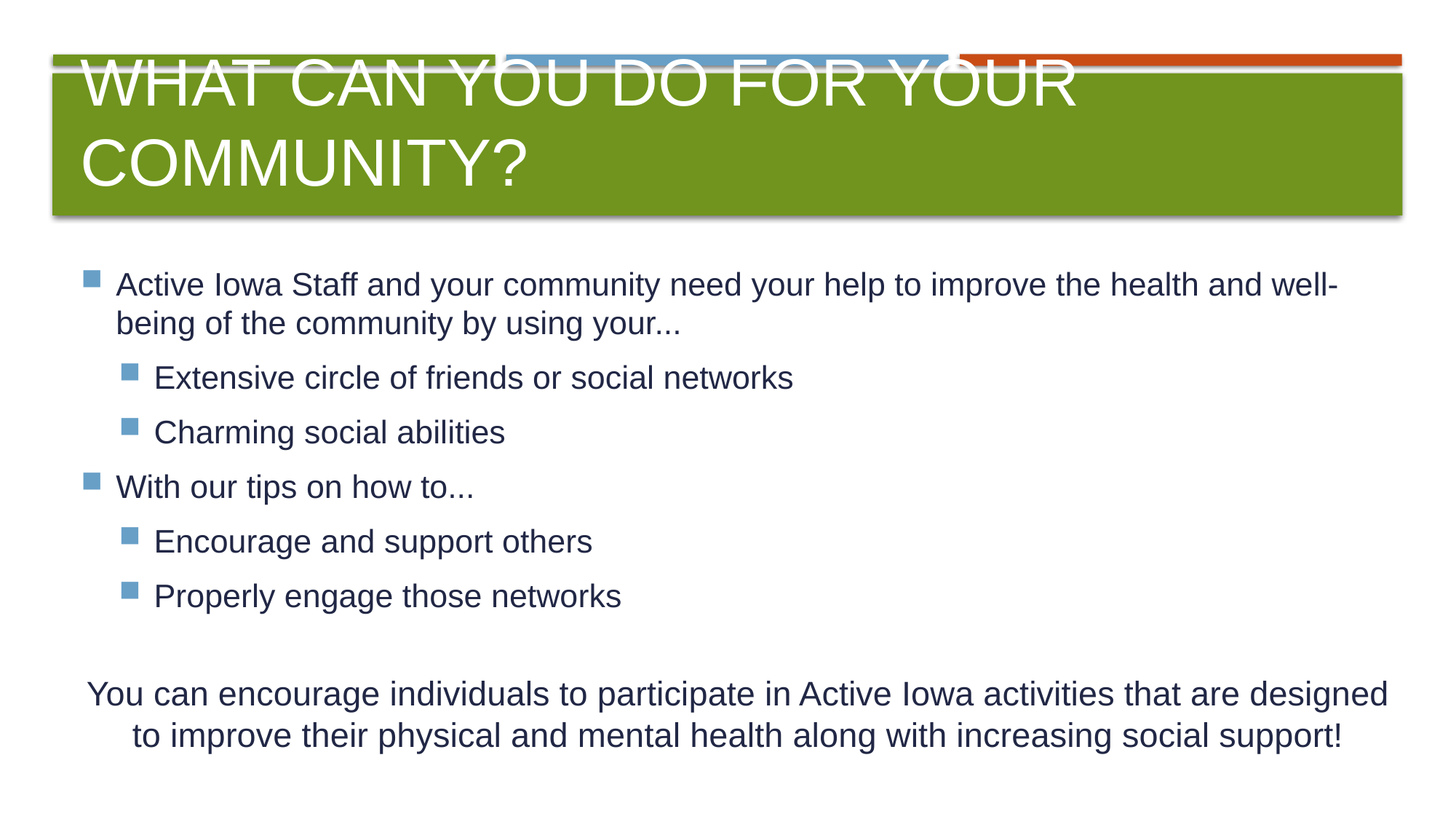

# What can you do for Your community?
Active Iowa Staff and your community need your help to improve the health and well-being of the community by using your...
Extensive circle of friends or social networks
Charming social abilities
With our tips on how to...
Encourage and support others
Properly engage those networks

You can encourage individuals to participate in Active Iowa activities that are designed to improve their physical and mental health along with increasing social support!